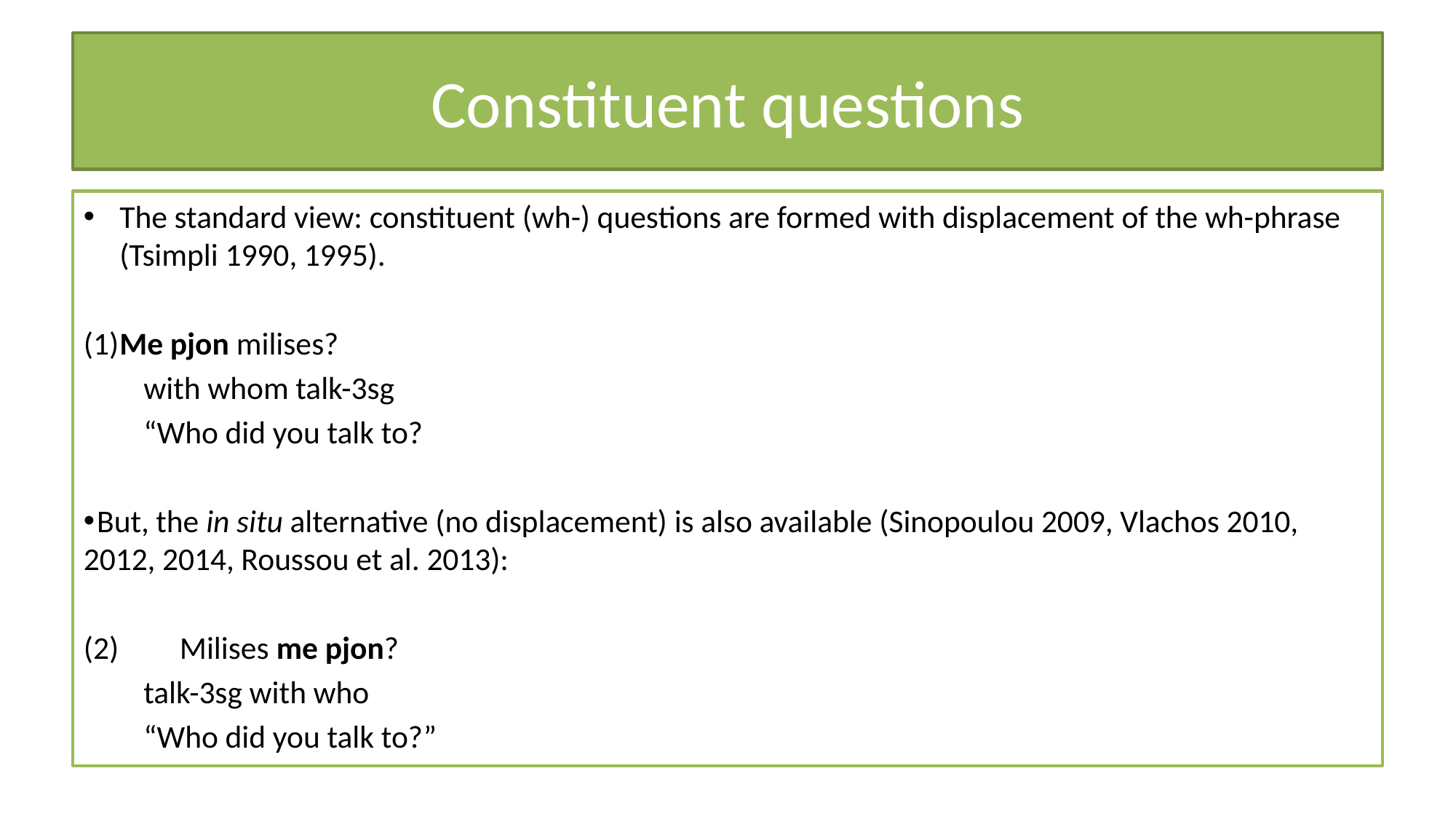

# Constituent questions
The standard view: constituent (wh-) questions are formed with displacement of the wh-phrase (Tsimpli 1990, 1995).

(1)		Me pjon milises?
	with whom talk-3sg
	“Who did you talk to?

 But, the in situ alternative (no displacement) is also available (Sinopoulou 2009, Vlachos 2010, 2012, 2014, Roussou et al. 2013):

(2) 	Milises me pjon?
	talk-3sg with who
	“Who did you talk to?”